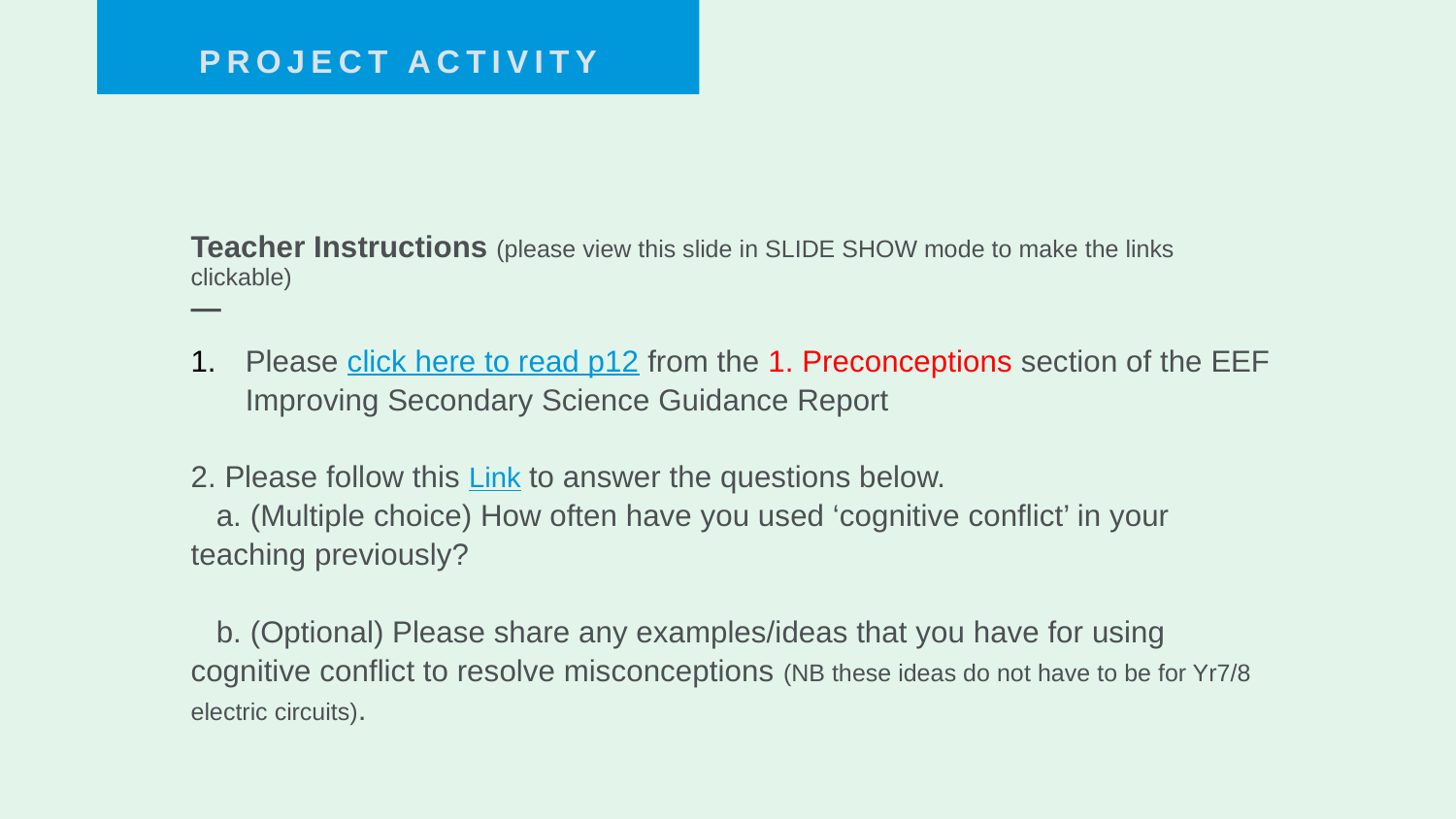

PROJECT ACTIVITY
| Teacher Instructions (please view this slide in SLIDE SHOW mode to make the links clickable) — |
| --- |
| Please click here to read p12 from the 1. Preconceptions section of the EEF Improving Secondary Science Guidance Report 2. Please follow this Link to answer the questions below. a. (Multiple choice) How often have you used ‘cognitive conflict’ in your teaching previously? b. (Optional) Please share any examples/ideas that you have for using cognitive conflict to resolve misconceptions (NB these ideas do not have to be for Yr7/8 electric circuits). |